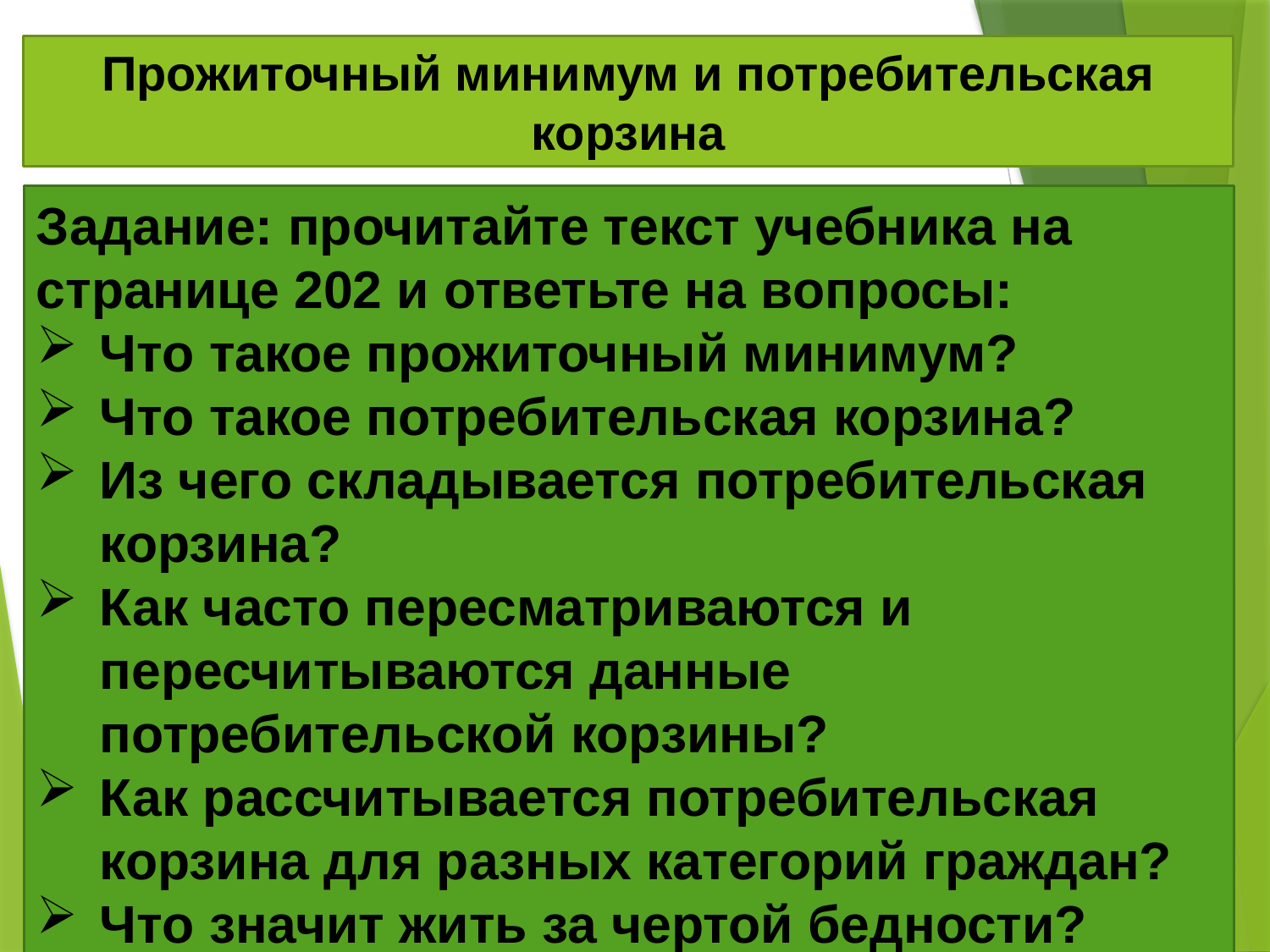

# Прожиточный минимум и потребительская корзина
Задание: прочитайте текст учебника на странице 202 и ответьте на вопросы:
Что такое прожиточный минимум?
Что такое потребительская корзина?
Из чего складывается потребительская корзина?
Как часто пересматриваются и пересчитываются данные потребительской корзины?
Как рассчитывается потребительская корзина для разных категорий граждан?
Что значит жить за чертой бедности?